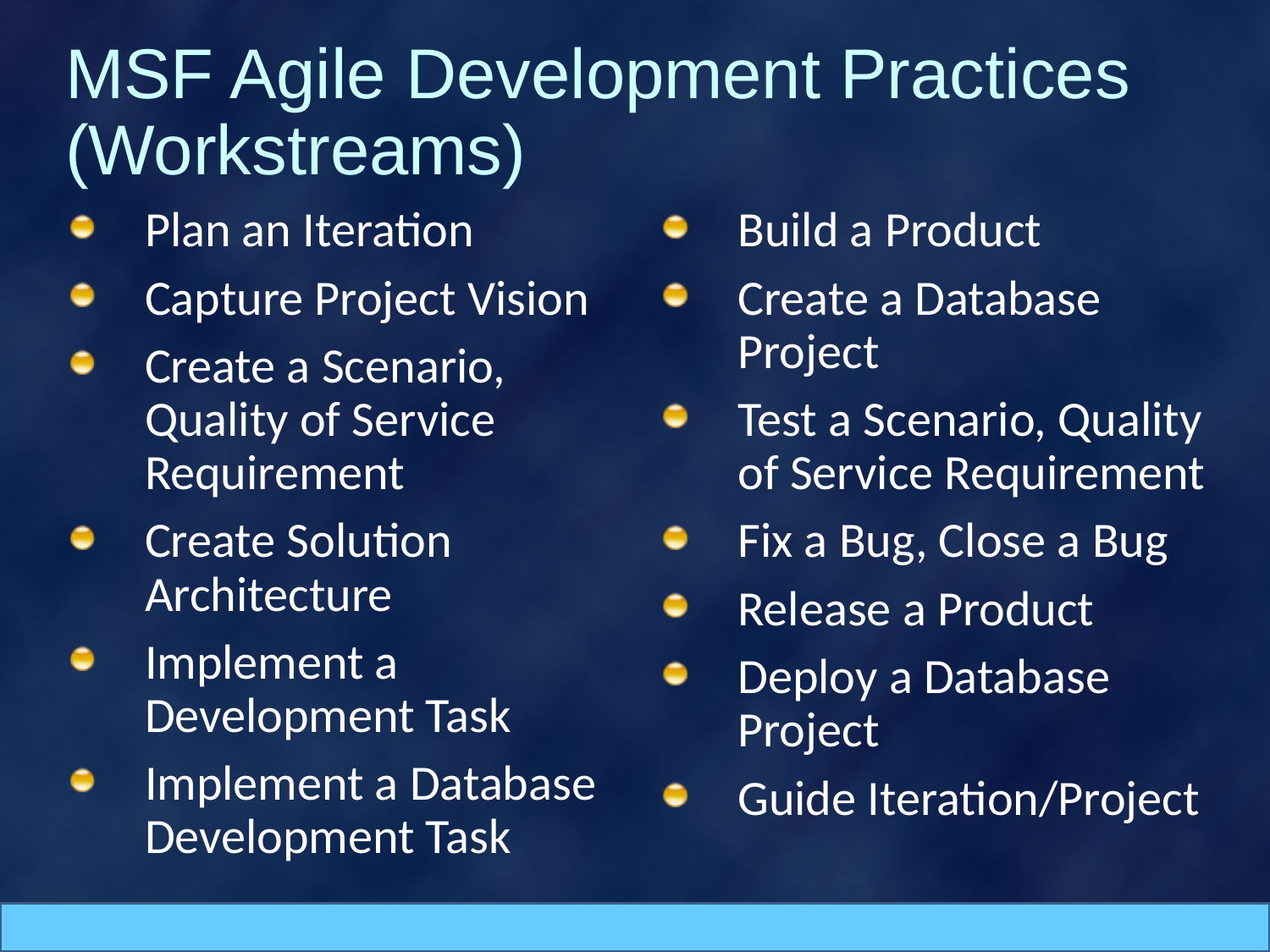

# MSF Agile Development Practices (Workstreams)
Plan an Iteration
Capture Project Vision
Create a Scenario, Quality of Service Requirement
Create Solution Architecture
Implement a Development Task
Implement a Database Development Task
Build a Product
Create a Database Project
Test a Scenario, Quality of Service Requirement
Fix a Bug, Close a Bug
Release a Product
Deploy a Database Project
Guide Iteration/Project